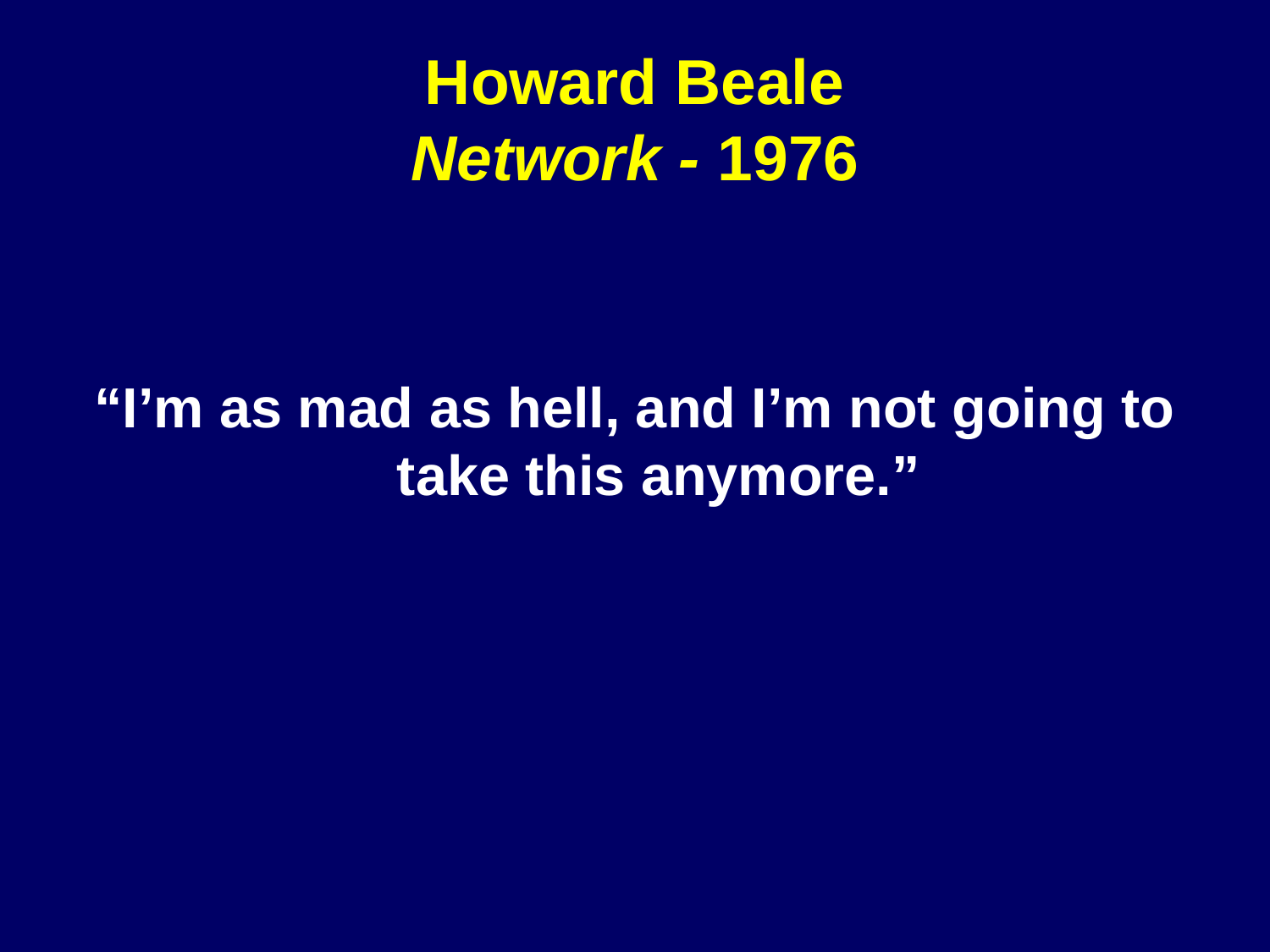

# Howard Beale Network - 1976

“I’m as mad as hell, and I’m not going to take this anymore.”